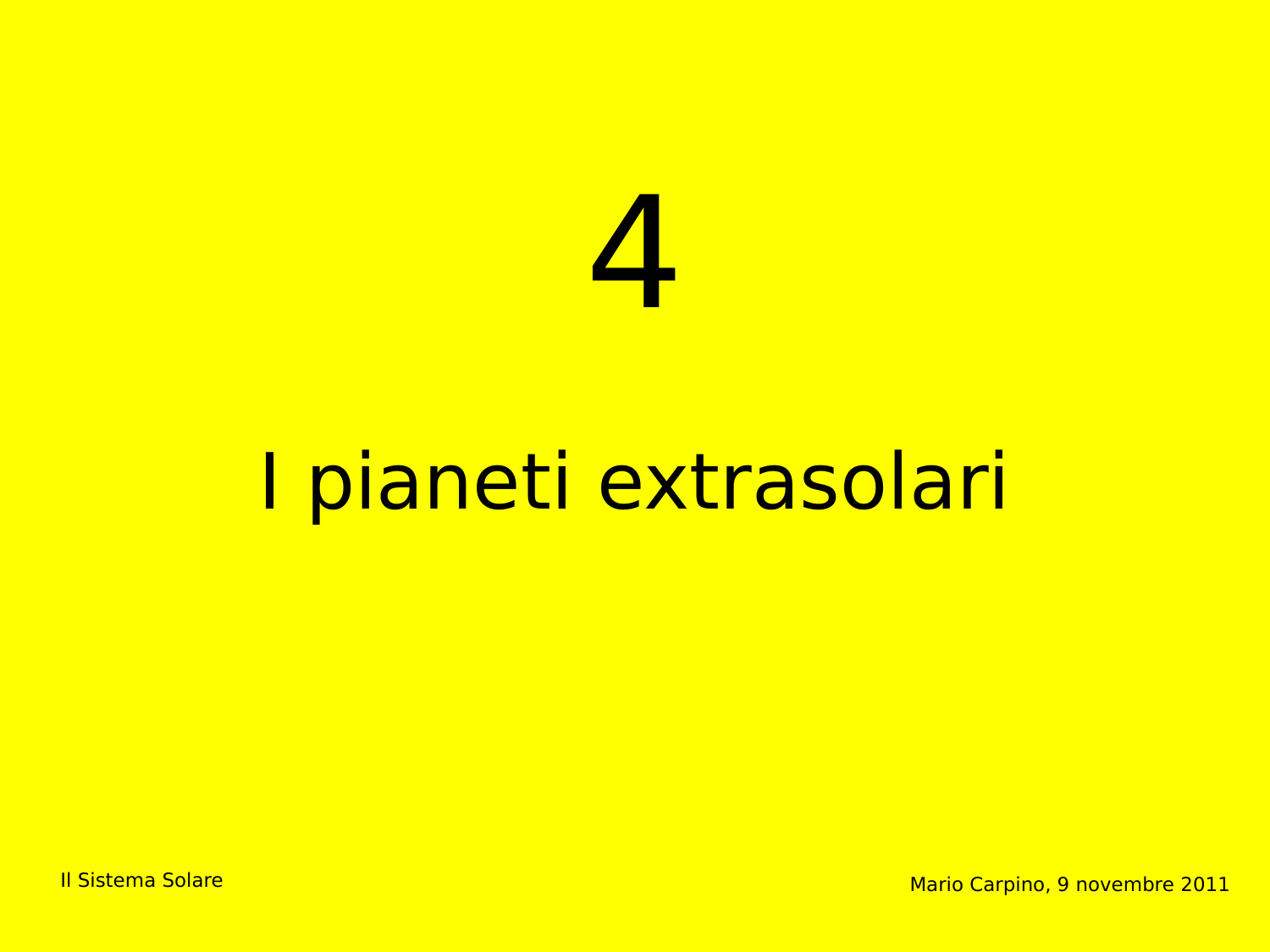

4

I pianeti extrasolari
Il Sistema Solare
Mario Carpino, 9 novembre 2011